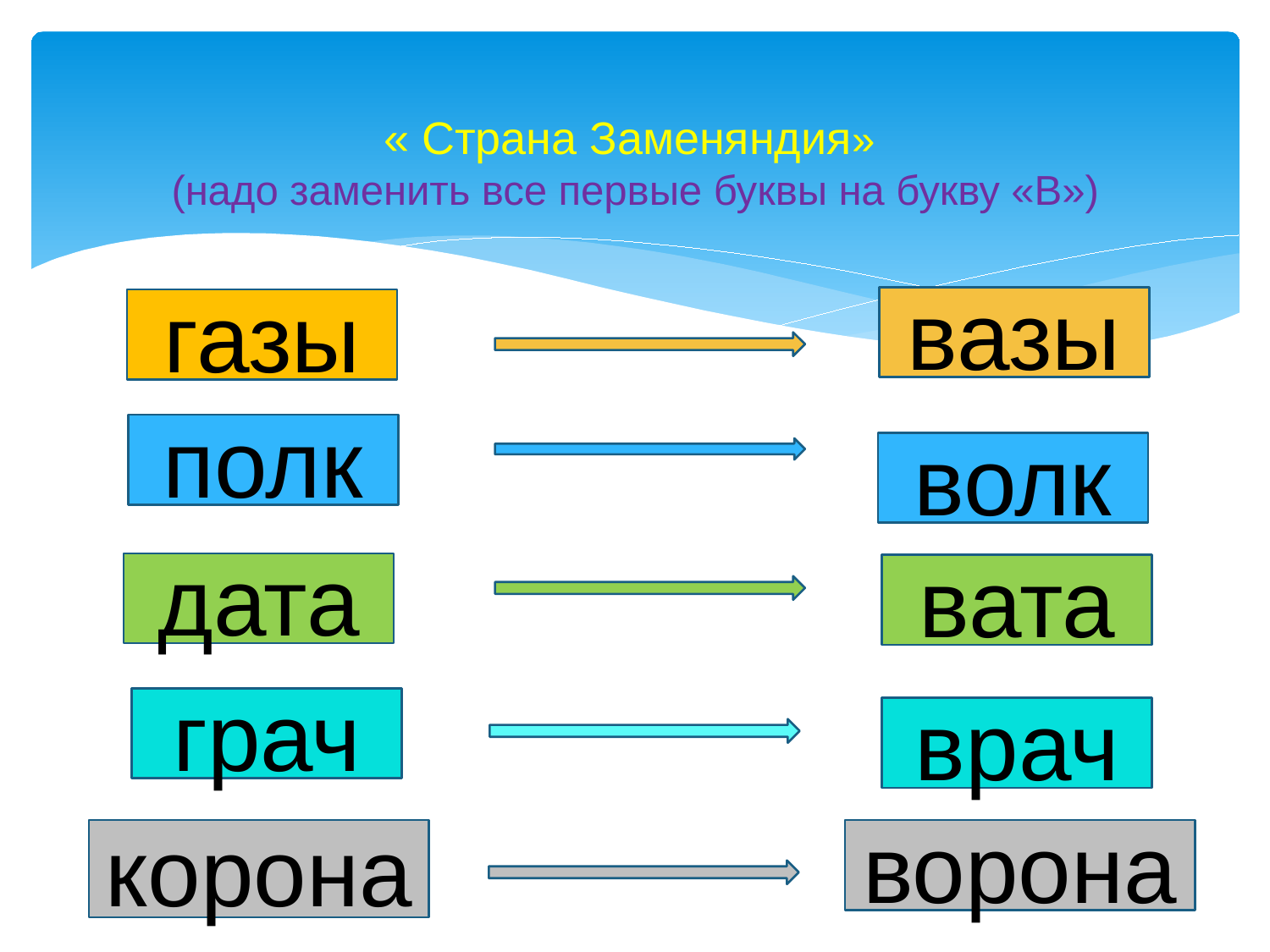

# « Страна Заменяндия» (надо заменить все первые буквы на букву «В»)
вазы
газы

полк
волк

дата
вата

грач
врач

корона
ворона